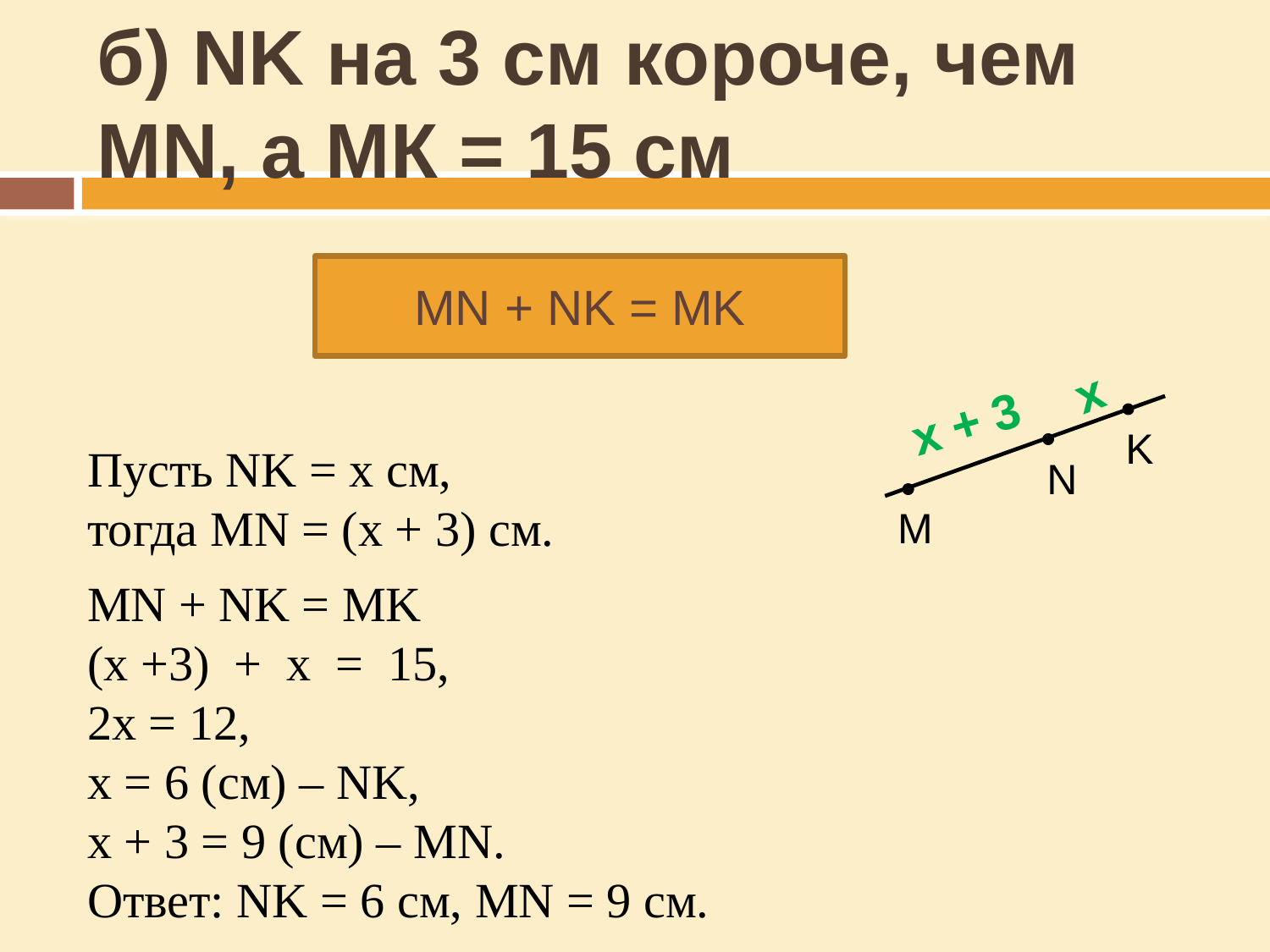

# б) NK на 3 см короче, чем MN, а МК = 15 см
MN + NK = MK
х
х + 3

K
Пусть NK = х см,
тогда MN = (x + 3) см.

N

M
MN + NK = MK
(х +3)  +  х  =  15,
2х = 12,
х = 6 (см) – NK,
х + 3 = 9 (см) – MN.
Ответ: NK = 6 см, MN = 9 см.